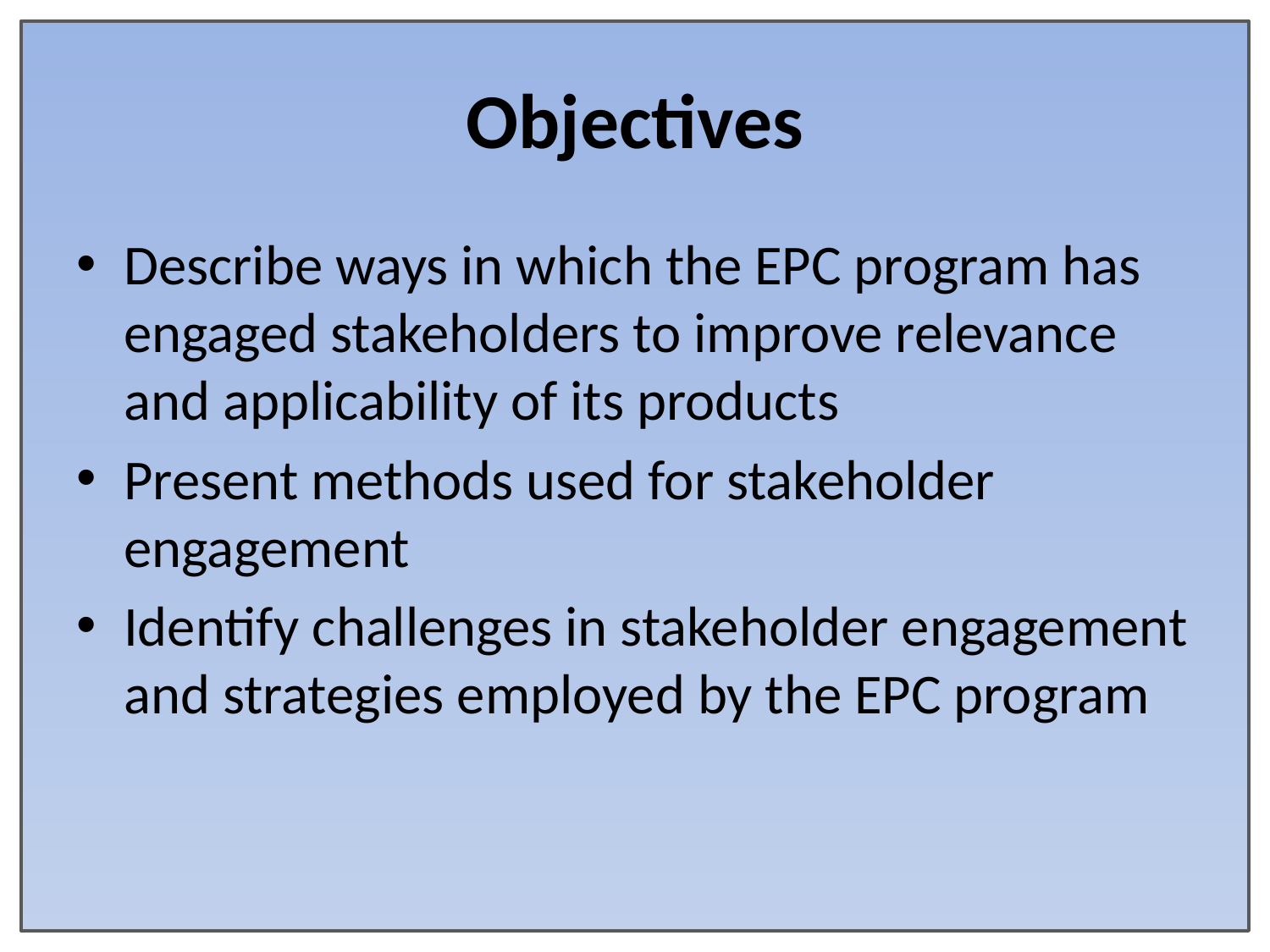

# Objectives
Describe ways in which the EPC program has engaged stakeholders to improve relevance and applicability of its products
Present methods used for stakeholder engagement
Identify challenges in stakeholder engagement and strategies employed by the EPC program